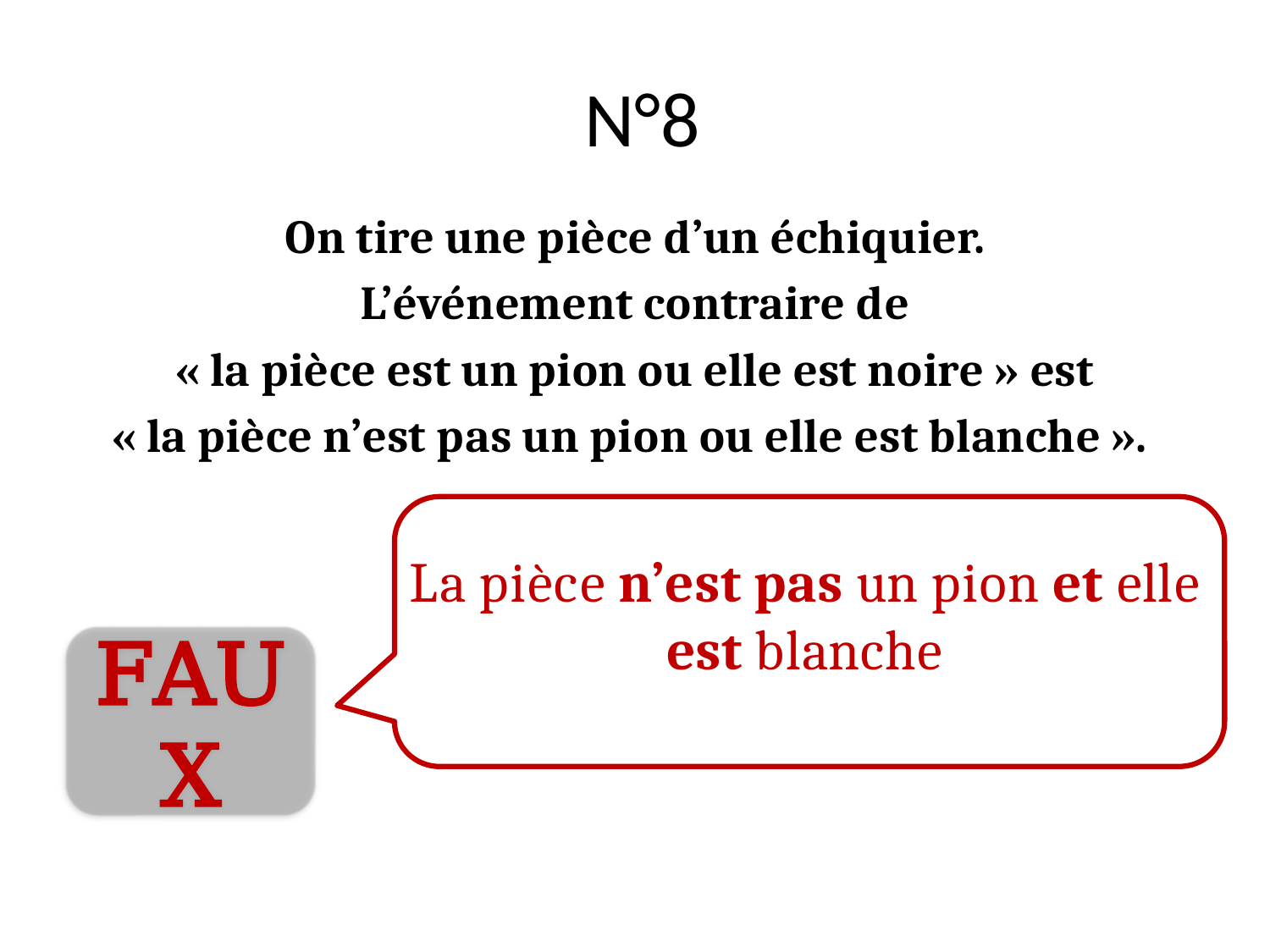

# N°8

On tire une pièce d’un échiquier.
L’événement contraire de
« la pièce est un pion ou elle est noire » est
« la pièce n’est pas un pion ou elle est blanche ».

La pièce n’est pas un pion et elle est blanche
FAUX